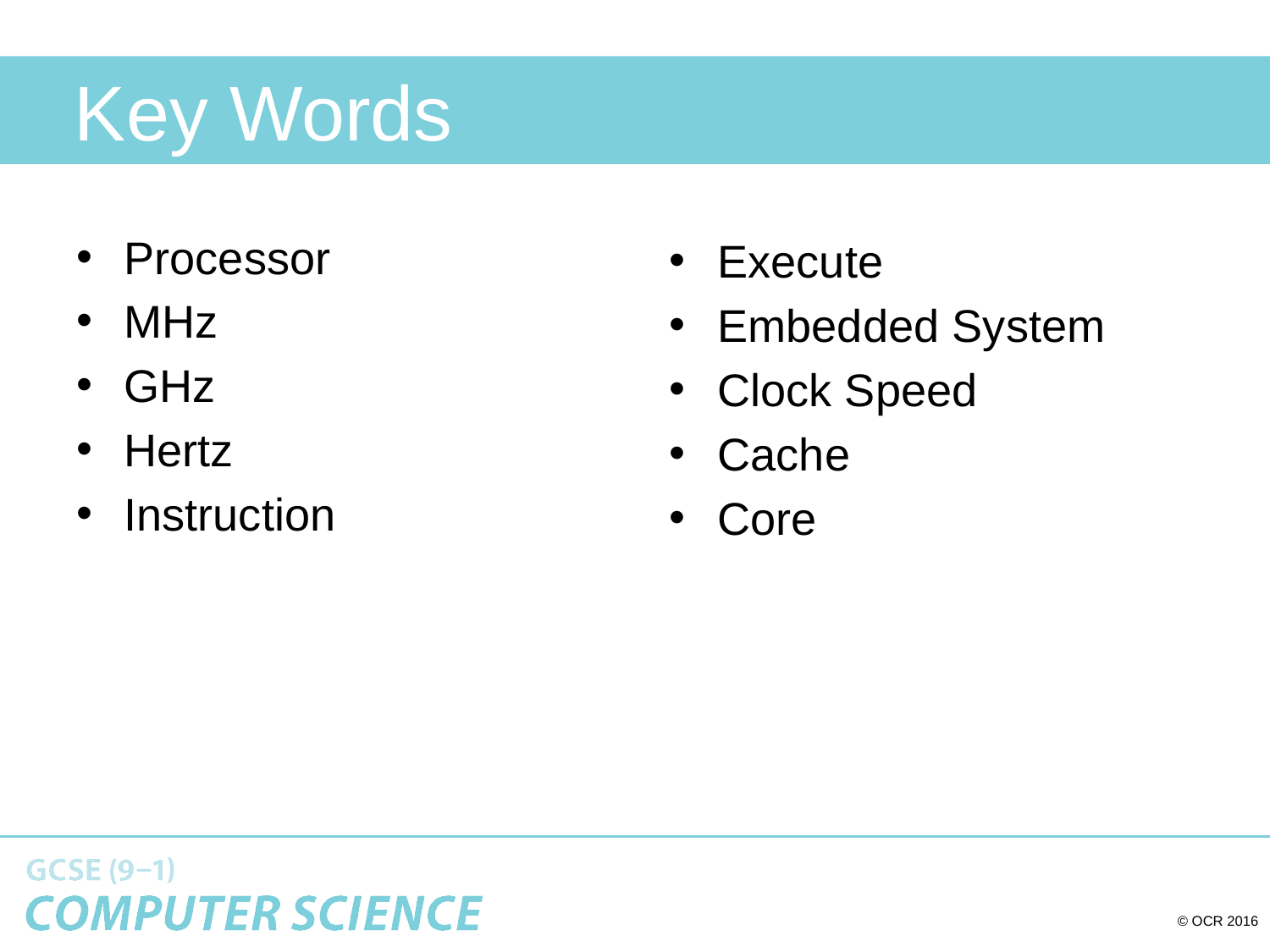

# Key Words
Processor
MHz
GHz
Hertz
Instruction

Execute
Embedded System
Clock Speed
Cache
Core